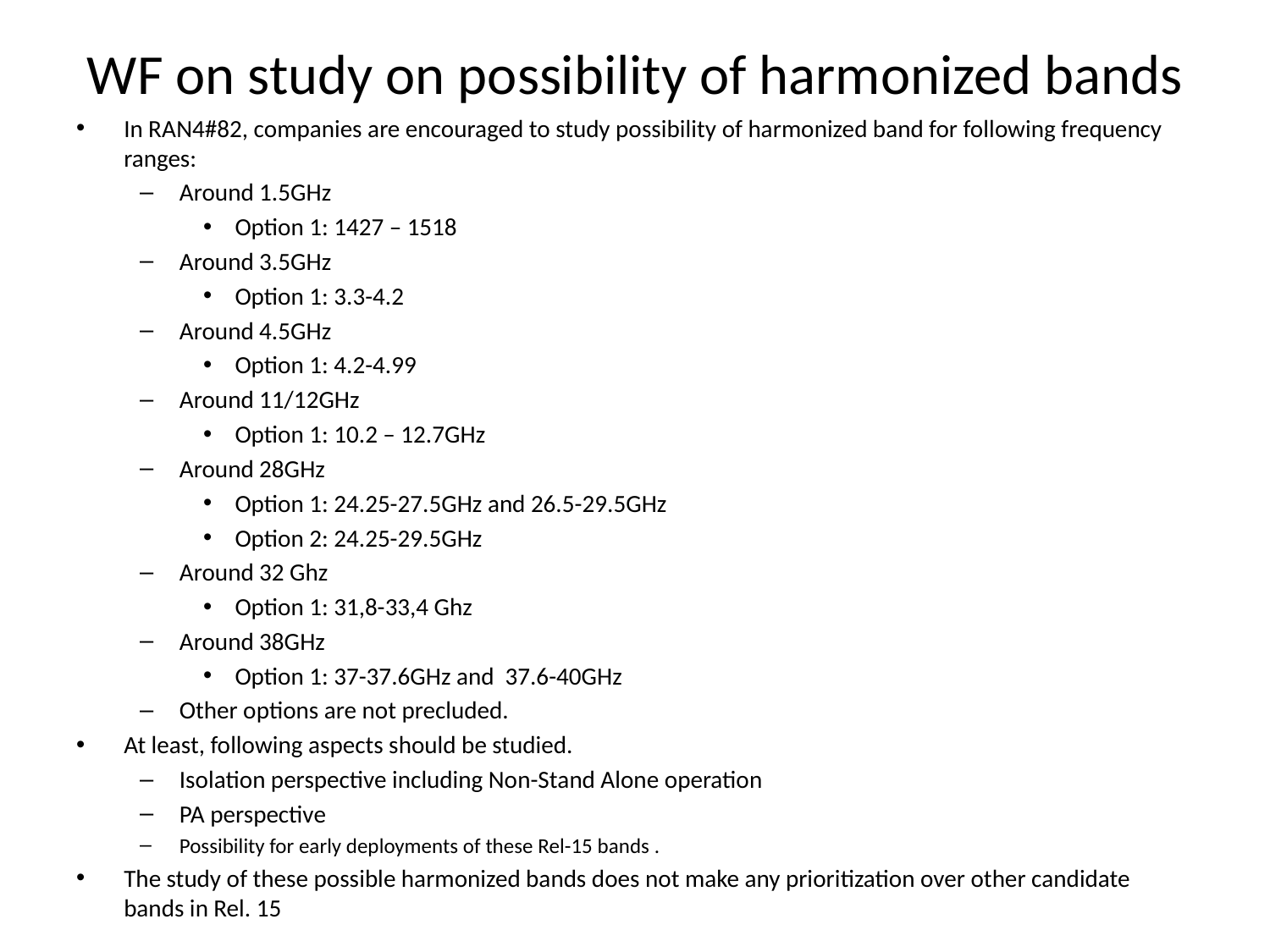

# WF on study on possibility of harmonized bands
In RAN4#82, companies are encouraged to study possibility of harmonized band for following frequency ranges:
Around 1.5GHz
Option 1: 1427 – 1518
Around 3.5GHz
Option 1: 3.3-4.2
Around 4.5GHz
Option 1: 4.2-4.99
Around 11/12GHz
Option 1: 10.2 – 12.7GHz
Around 28GHz
Option 1: 24.25-27.5GHz and 26.5-29.5GHz
Option 2: 24.25-29.5GHz
Around 32 Ghz
Option 1: 31,8-33,4 Ghz
Around 38GHz
Option 1: 37-37.6GHz and  37.6-40GHz
Other options are not precluded.
At least, following aspects should be studied.
Isolation perspective including Non-Stand Alone operation
PA perspective
Possibility for early deployments of these Rel-15 bands .
The study of these possible harmonized bands does not make any prioritization over other candidate bands in Rel. 15